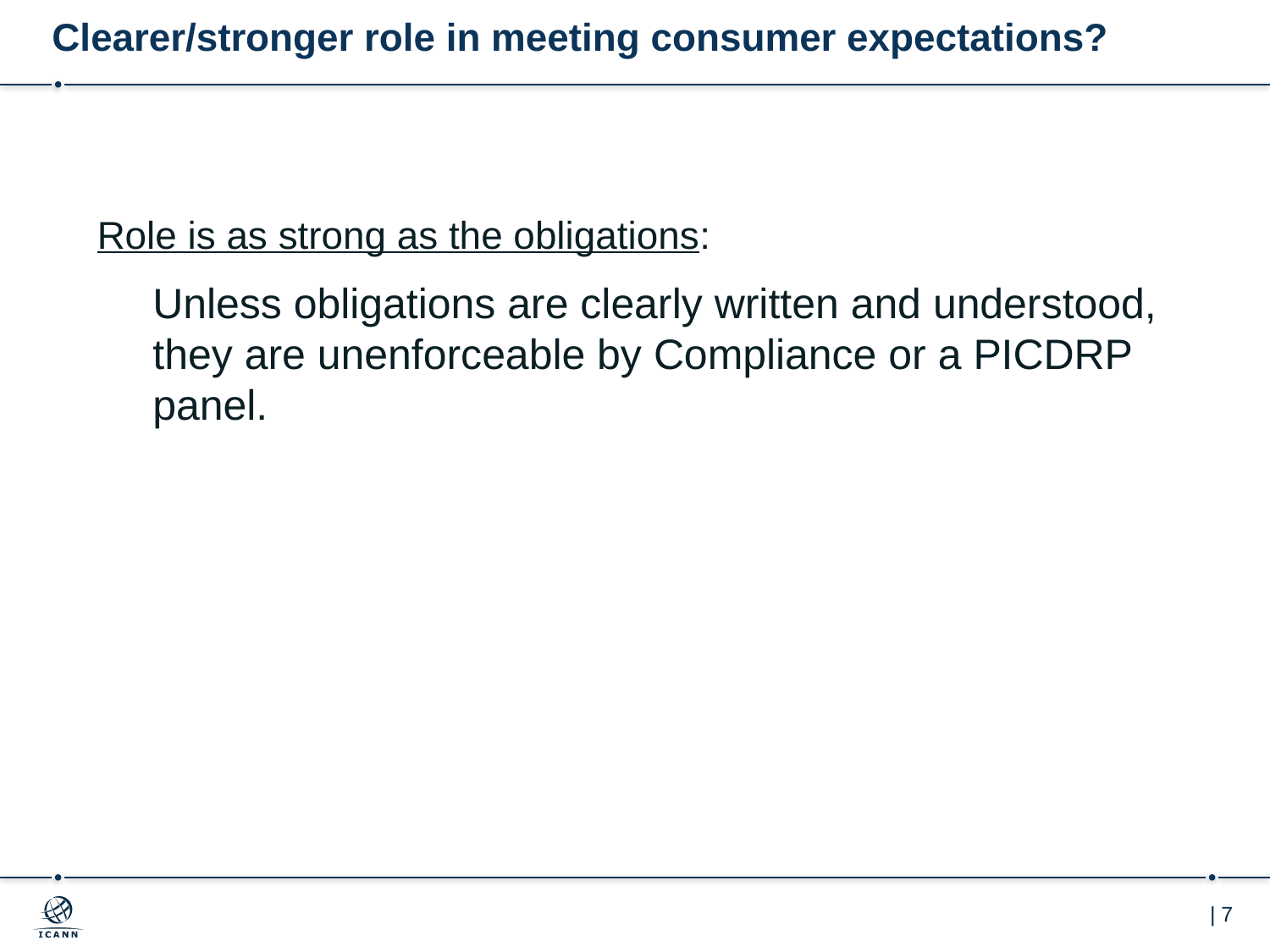

# Clearer/stronger role in meeting consumer expectations?
Role is as strong as the obligations:
Unless obligations are clearly written and understood, they are unenforceable by Compliance or a PICDRP panel.